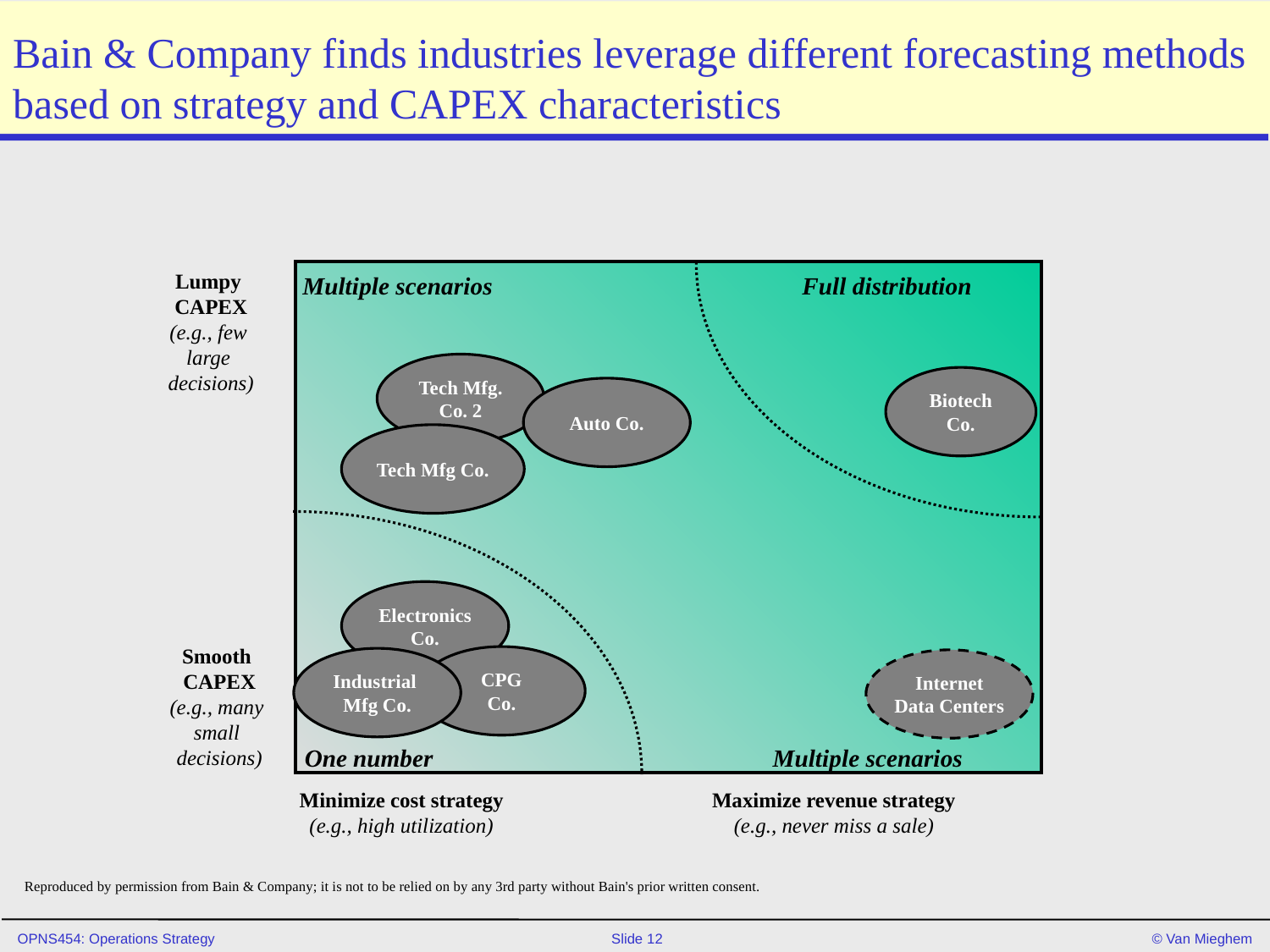

# Bain & Company finds industries leverage different forecasting methods based on strategy and CAPEX characteristics
|  |
| --- |
Lumpy
CAPEX
(e.g., few
large
decisions)

Multiple scenarios
Full distribution
Tech Mfg.
Co. 2
Biotech
Co.
Auto Co.
Tech Mfg Co.

Electronics
Co.
Smooth
CAPEX
(e.g., many
small
decisions)
CPG
Co.
Industrial
Mfg Co.
Internet
Data Centers
One number
Multiple scenarios
Minimize cost strategy
(e.g., high utilization)
Maximize revenue strategy
(e.g., never miss a sale)
Reproduced by permission from Bain & Company; it is not to be relied on by any 3rd party without Bain's prior written consent.